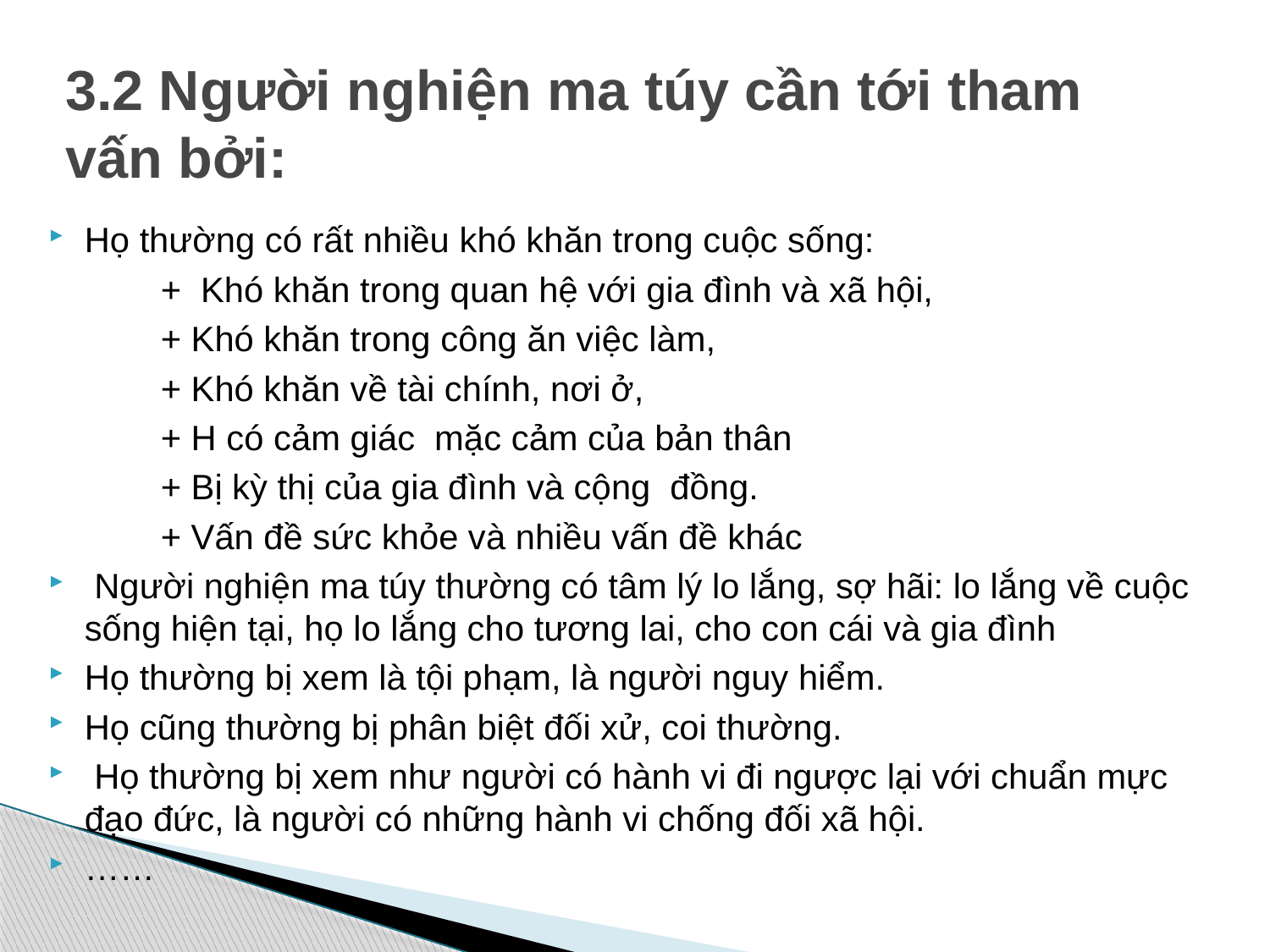

# 3.2 Người nghiện ma túy cần tới tham vấn bởi:
Họ thường có rất nhiều khó khăn trong cuộc sống:
	+  Khó khăn trong quan hệ với gia đình và xã hội,
	+ Khó khăn trong công ăn việc làm,
	+ Khó khăn về tài chính, nơi ở,
	+ H có cảm giác  mặc cảm của bản thân
	+ Bị kỳ thị của gia đình và cộng  đồng.
	+ Vấn đề sức khỏe và nhiều vấn đề khác
 Người nghiện ma túy thường có tâm lý lo lắng, sợ hãi: lo lắng về cuộc sống hiện tại, họ lo lắng cho tương lai, cho con cái và gia đình
Họ thường bị xem là tội phạm, là người nguy hiểm.
Họ cũng thường bị phân biệt đối xử, coi thường.
 Họ thường bị xem như người có hành vi đi ngược lại với chuẩn mực đạo đức, là người có những hành vi chống đối xã hội.
……